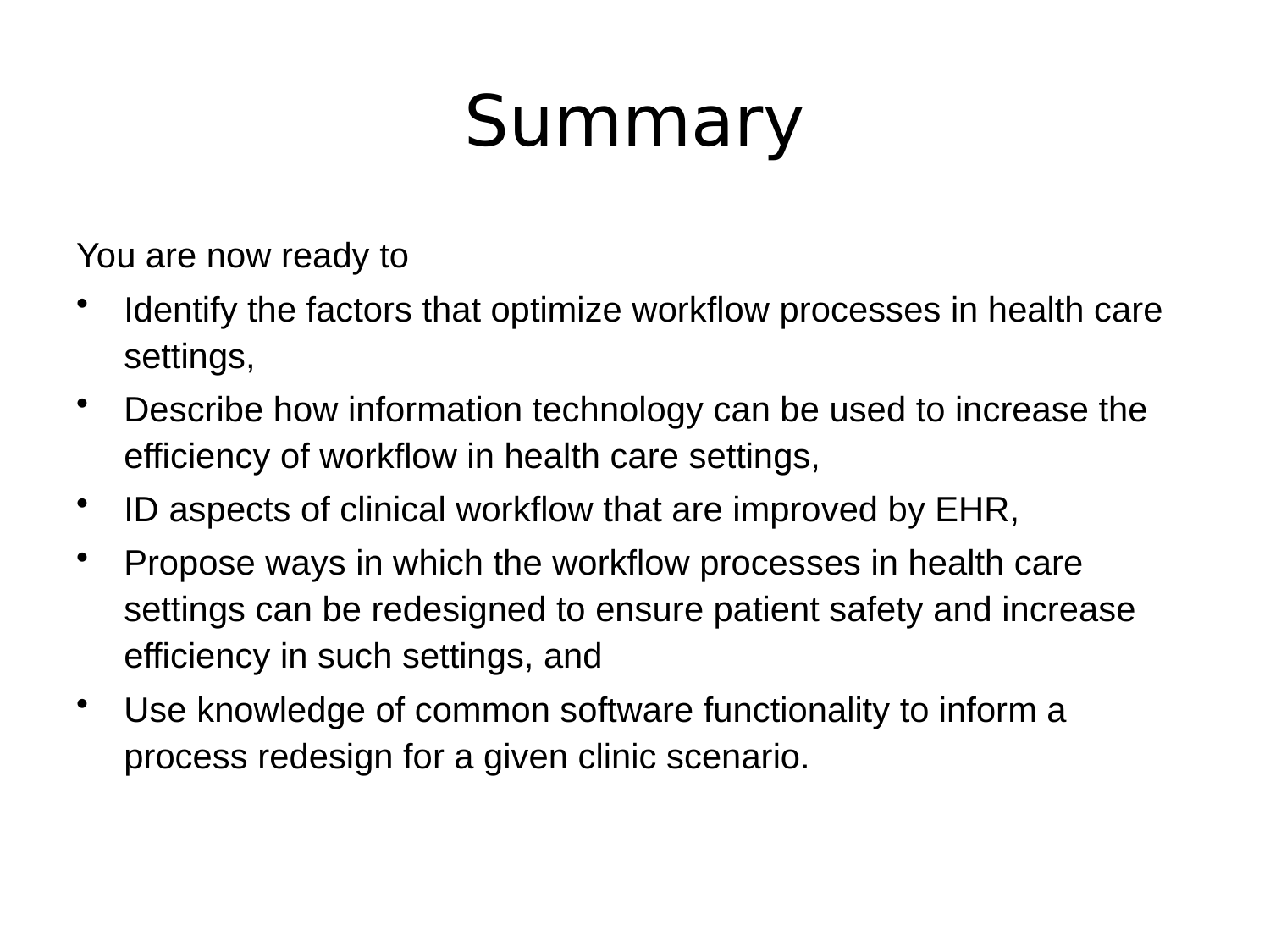

# Summary
You are now ready to
Identify the factors that optimize workflow processes in health care settings,
Describe how information technology can be used to increase the efficiency of workflow in health care settings,
ID aspects of clinical workflow that are improved by EHR,
Propose ways in which the workflow processes in health care settings can be redesigned to ensure patient safety and increase efficiency in such settings, and
Use knowledge of common software functionality to inform a process redesign for a given clinic scenario.